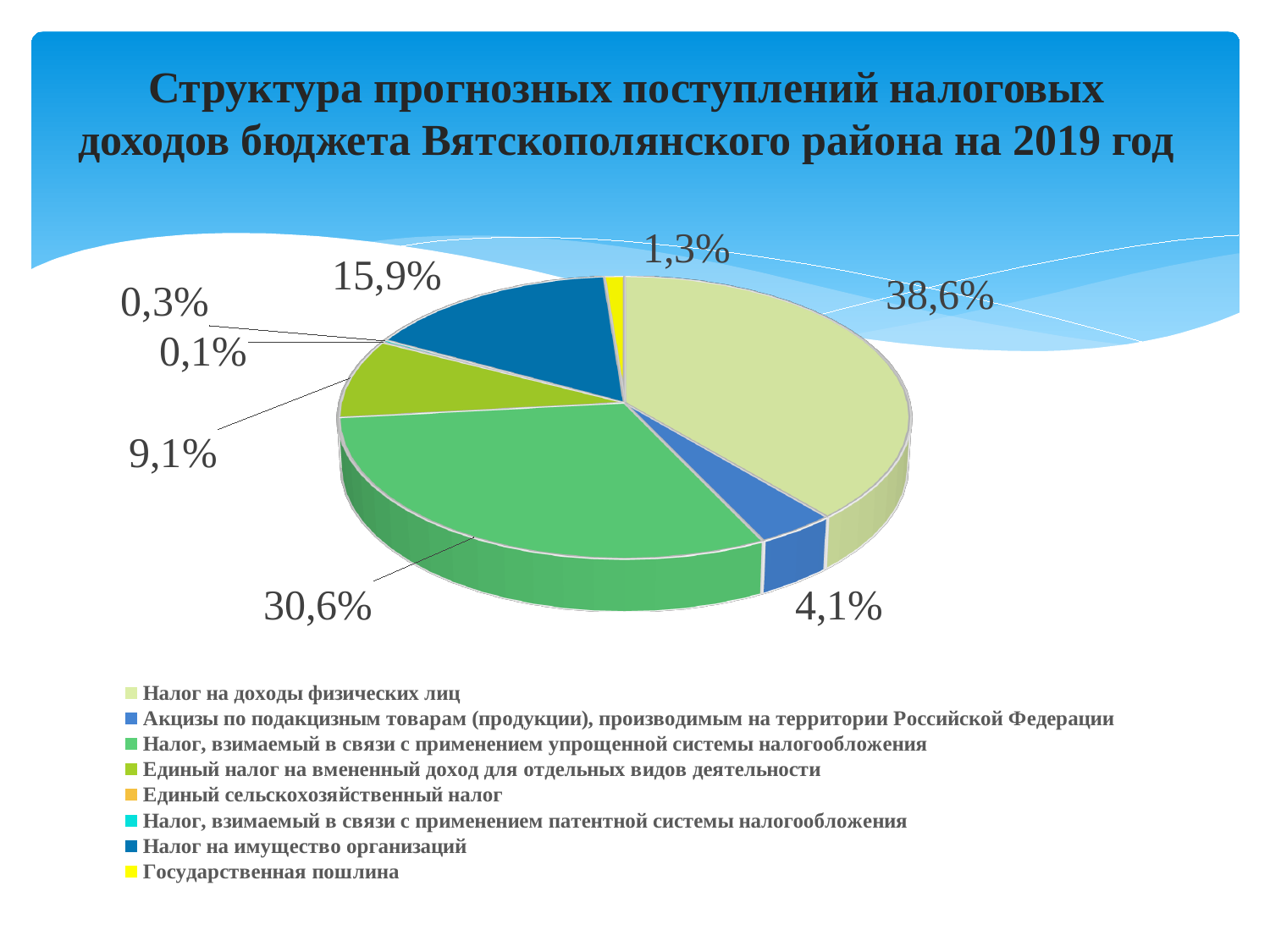

# Структура прогнозных поступлений налоговых доходов бюджета Вятскополянского района на 2019 год

[unsupported chart]